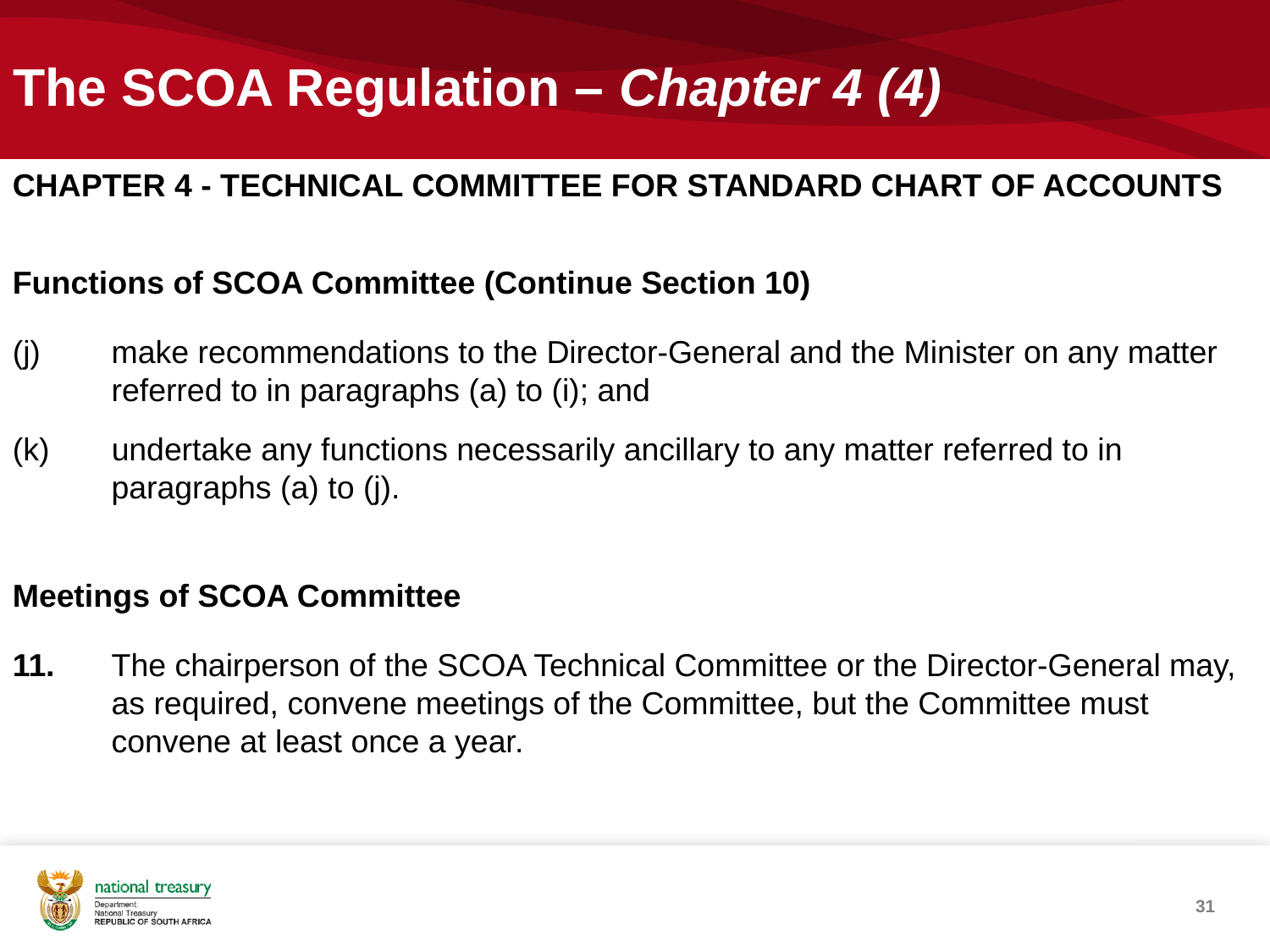

# The SCOA Regulation – Chapter 4 (4)

CHAPTER 4 - TECHNICAL COMMITTEE FOR STANDARD CHART OF ACCOUNTS

Functions of SCOA Committee (Continue Section 10)
(j)        make recommendations to the Director-General and the Minister on any matter referred to in paragraphs (a) to (i); and
(k)       undertake any functions necessarily ancillary to any matter referred to in paragraphs (a) to (j).

Meetings of SCOA Committee
11.	The chairperson of the SCOA Technical Committee or the Director-General may, as required, convene meetings of the Committee, but the Committee must convene at least once a year.

31